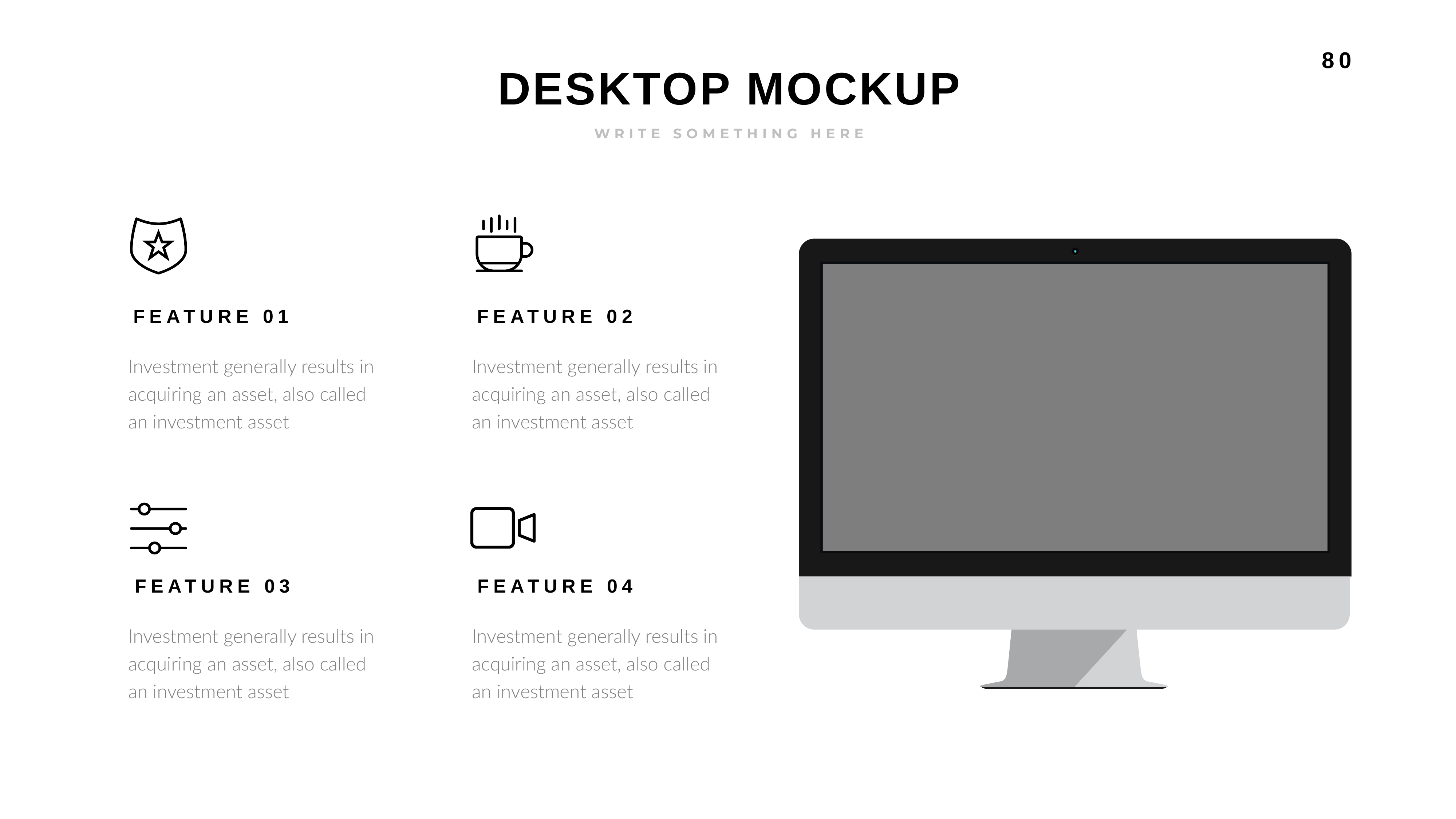

DESKTOP MOCKUP
WRITE SOMETHING HERE

FEATURE 01
FEATURE 02
Investment generally results in acquiring an asset, also called an investment asset
Investment generally results in acquiring an asset, also called an investment asset

FEATURE 03
FEATURE 04
Investment generally results in acquiring an asset, also called an investment asset
Investment generally results in acquiring an asset, also called an investment asset